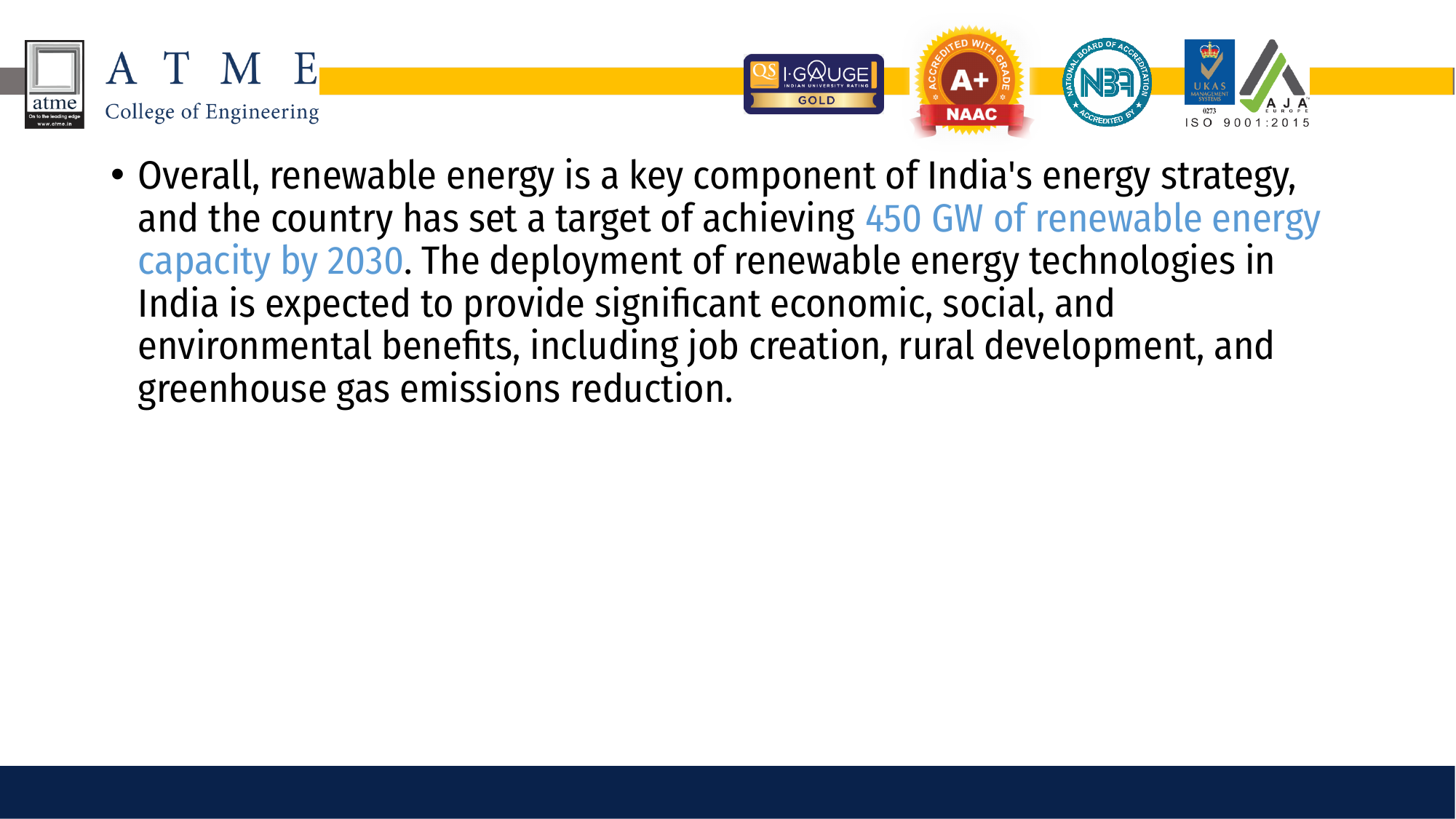

Overall, renewable energy is a key component of India's energy strategy, and the country has set a target of achieving 450 GW of renewable energy capacity by 2030. The deployment of renewable energy technologies in India is expected to provide significant economic, social, and environmental benefits, including job creation, rural development, and greenhouse gas emissions reduction.